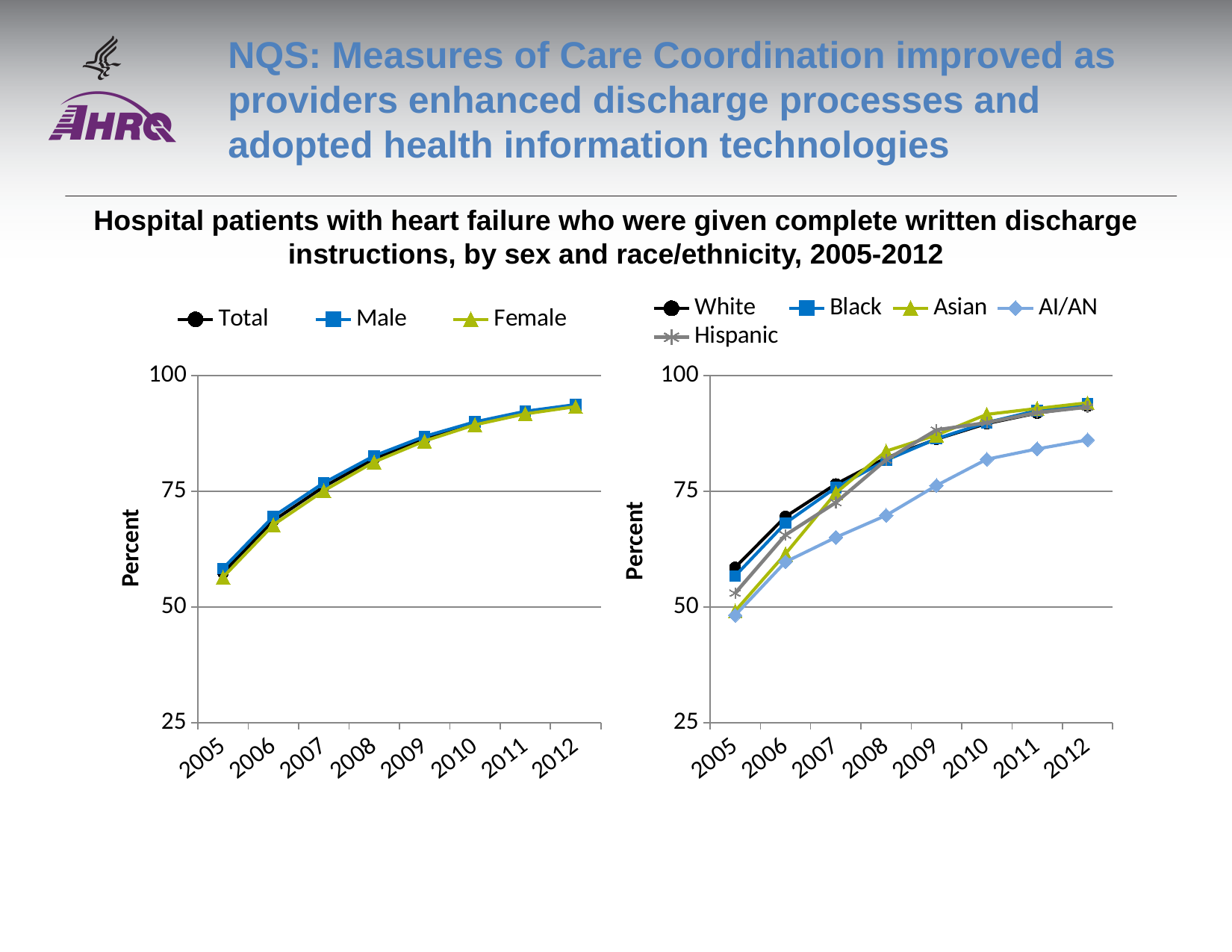

# NQS: Measures of Care Coordination improved as providers enhanced discharge processes and adopted health information technologies
Hospital patients with heart failure who were given complete written discharge instructions, by sex and race/ethnicity, 2005-2012

### Chart

| Category | Total | Male | Female |
|---|---|---|---|
| 2005 | 57.40256 | 58.32495831 | 56.439639559999996 |
| 2006 | 68.670178 | 69.577 | 67.756 |
| 2007 | 75.988 | 76.823 | 75.108 |
| 2008 | 82.02291529 | 82.66030406 | 81.33827461999999 |
| 2009 | 86.37232866 | 86.85396180000001 | 85.85758652 |
| 2010 | 89.685448087 | 89.983137528 | 89.362471136 |
| 2011 | 92.0106 | 92.2819 | 91.7154 |
| 2012 | 93.5109 | 93.7158 | 93.2831 |

### Chart

| Category | White | Black | Asian | AI/AN | Hispanic |
|---|---|---|---|---|---|
| 2005 | 58.55230686 | 56.70734915 | 49.13306658 | 48.211875840000005 | 52.994406049999995 |
| 2006 | 69.53399999999999 | 68.119 | 61.48400000000001 | 59.739 | 65.567 |
| 2007 | 76.561 | 75.798 | 74.645 | 65.049 | 72.567 |
| 2008 | 82.21930901 | 81.70889781 | 83.6825929 | 69.798879 | 81.80969408 |
| 2009 | 86.26273051999999 | 86.35154148999999 | 87.14033539 | 76.25689263999999 | 88.23987366 |
| 2010 | 89.638992222 | 89.849699832 | 91.617071927 | 81.925731186 | 89.826459233 |
| 2011 | 91.8894 | 92.4427 | 92.8856 | 84.1451 | 91.9874 |
| 2012 | 93.4327 | 93.9085 | 94.1061 | 86.0993 | 93.1763 |